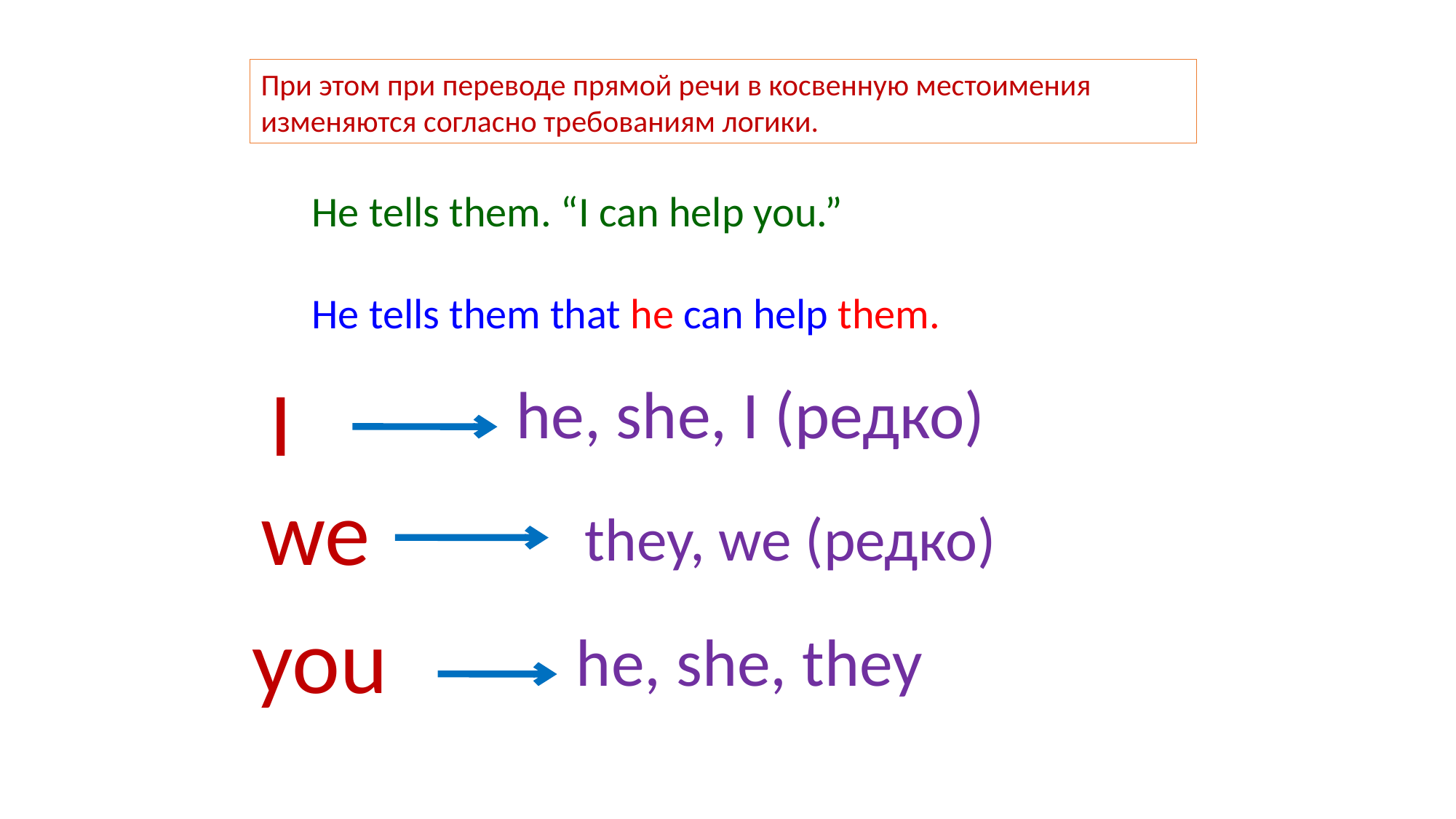

При этом при переводе прямой речи в косвенную местоимения изменяются согласно требованиям логики.
He tells them. “I can help you.”

He tells them that he can help them.
I
he, she, I (редко)
we
they, we (редко)
you
he, she, they